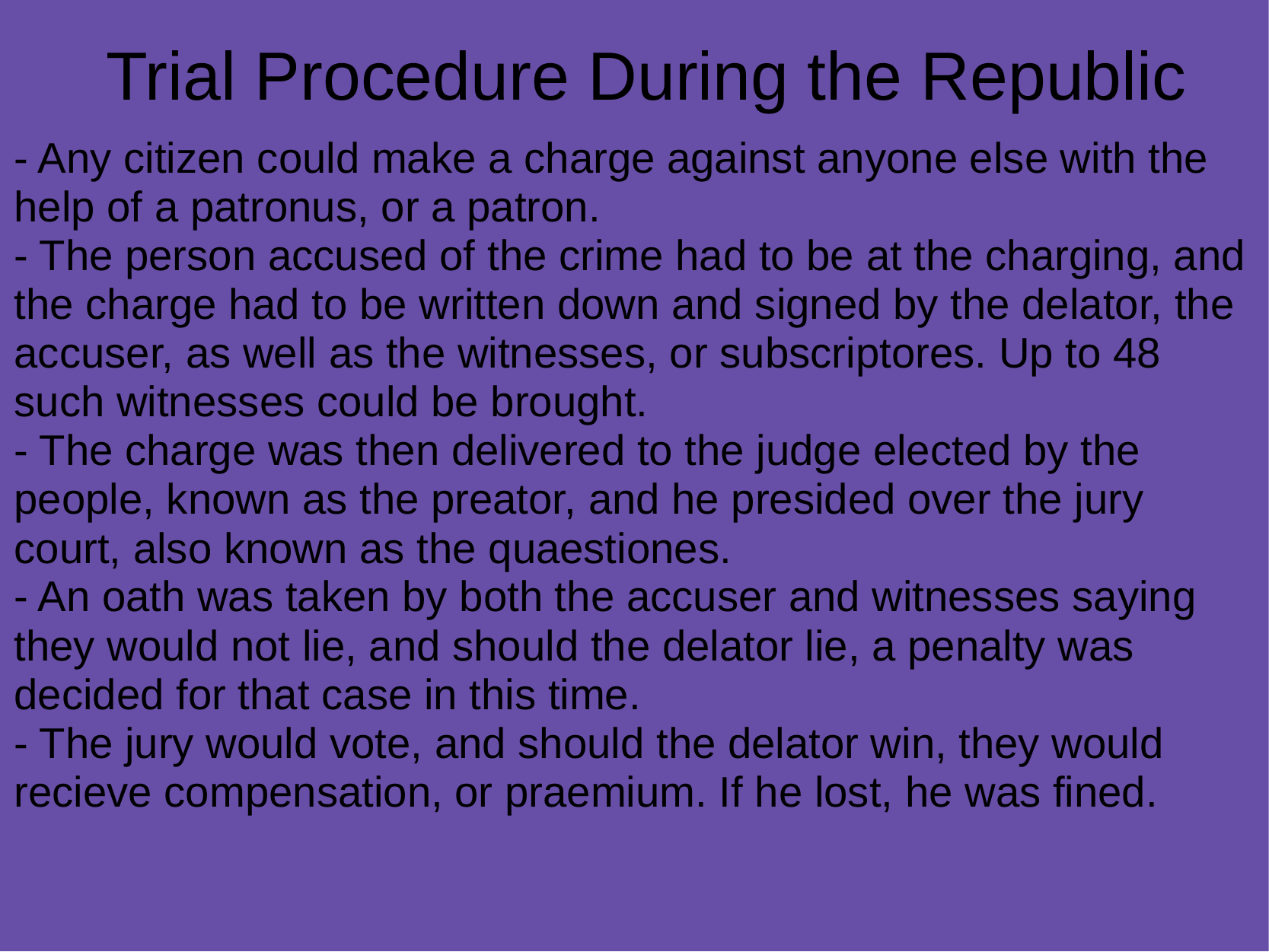

# Trial Procedure During the Republic
- Any citizen could make a charge against anyone else with the help of a patronus, or a patron.
- The person accused of the crime had to be at the charging, and the charge had to be written down and signed by the delator, the accuser, as well as the witnesses, or subscriptores. Up to 48 such witnesses could be brought.
- The charge was then delivered to the judge elected by the people, known as the preator, and he presided over the jury court, also known as the quaestiones.
- An oath was taken by both the accuser and witnesses saying they would not lie, and should the delator lie, a penalty was decided for that case in this time.
- The jury would vote, and should the delator win, they would recieve compensation, or praemium. If he lost, he was fined.